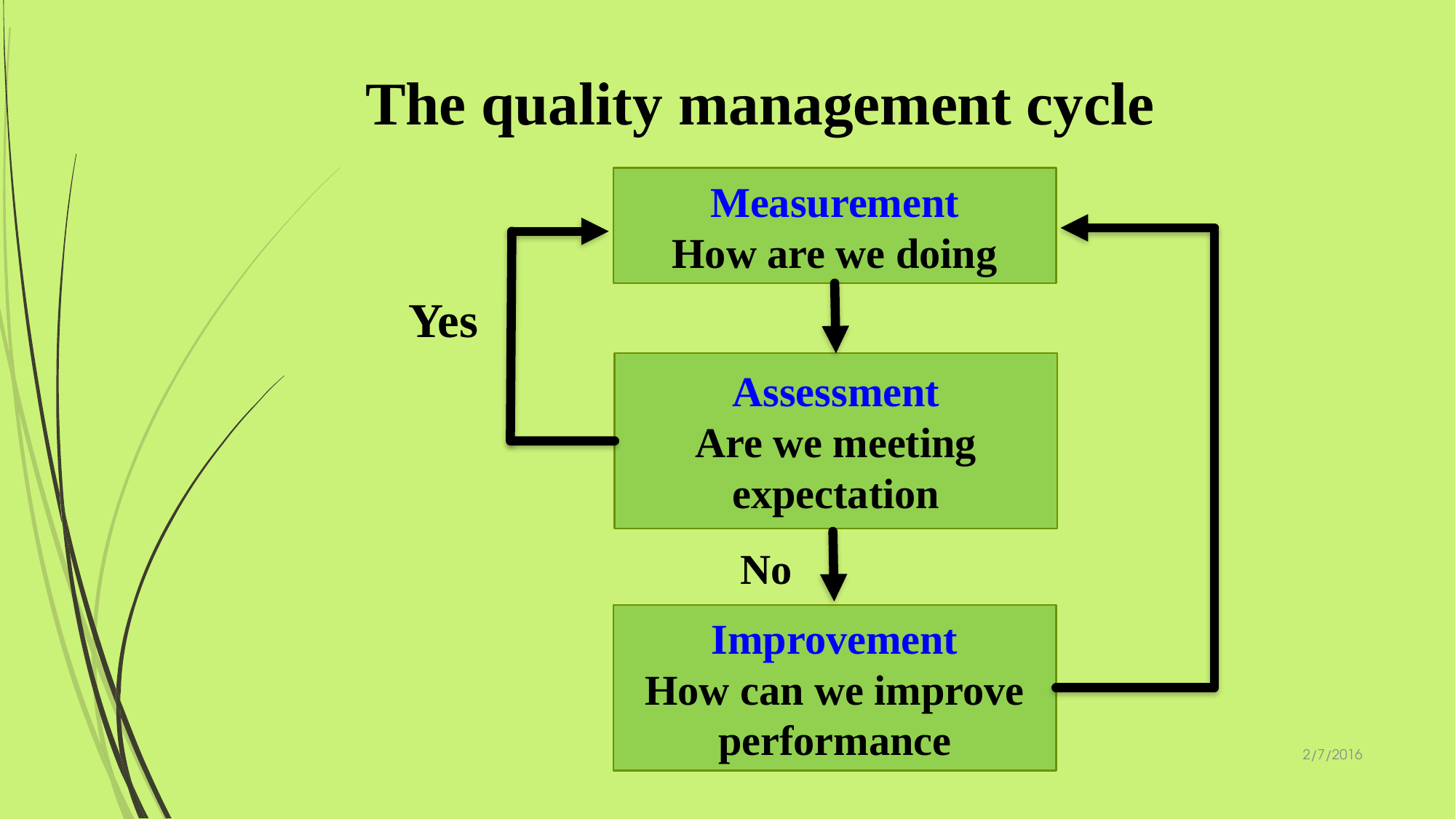

# The quality management cycle

Measurement
How are we doing
Yes
Assessment
Are we meeting expectation
No
Improvement
How can we improve performance
2/7/2016
Mohammed Alnaif Ph.D.